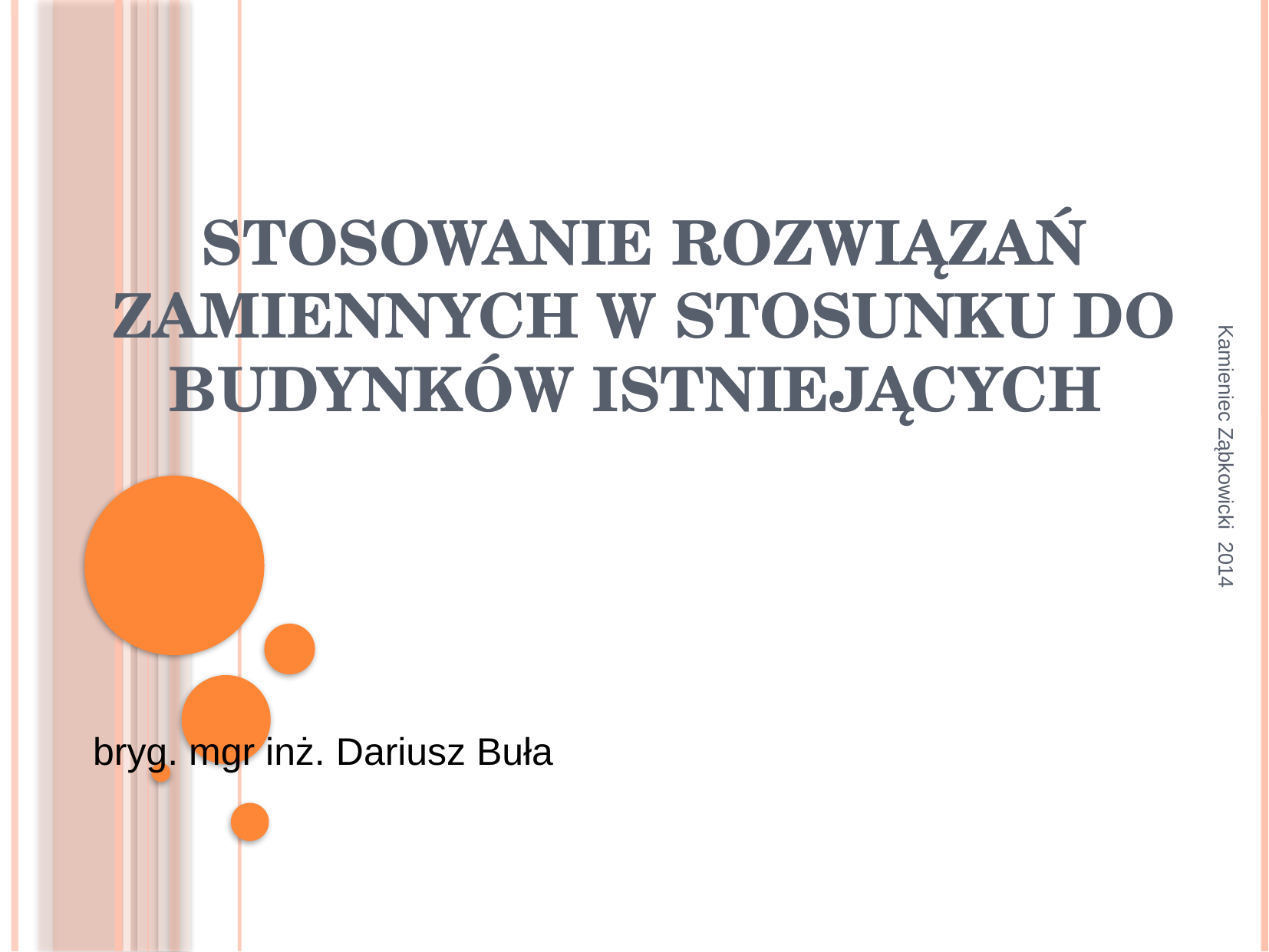

# Stosowanie rozwiązań zamiennych w stosunku do budynków istniejących
Kamieniec Ząbkowicki  2014
bryg. mgr inż. Dariusz Buła